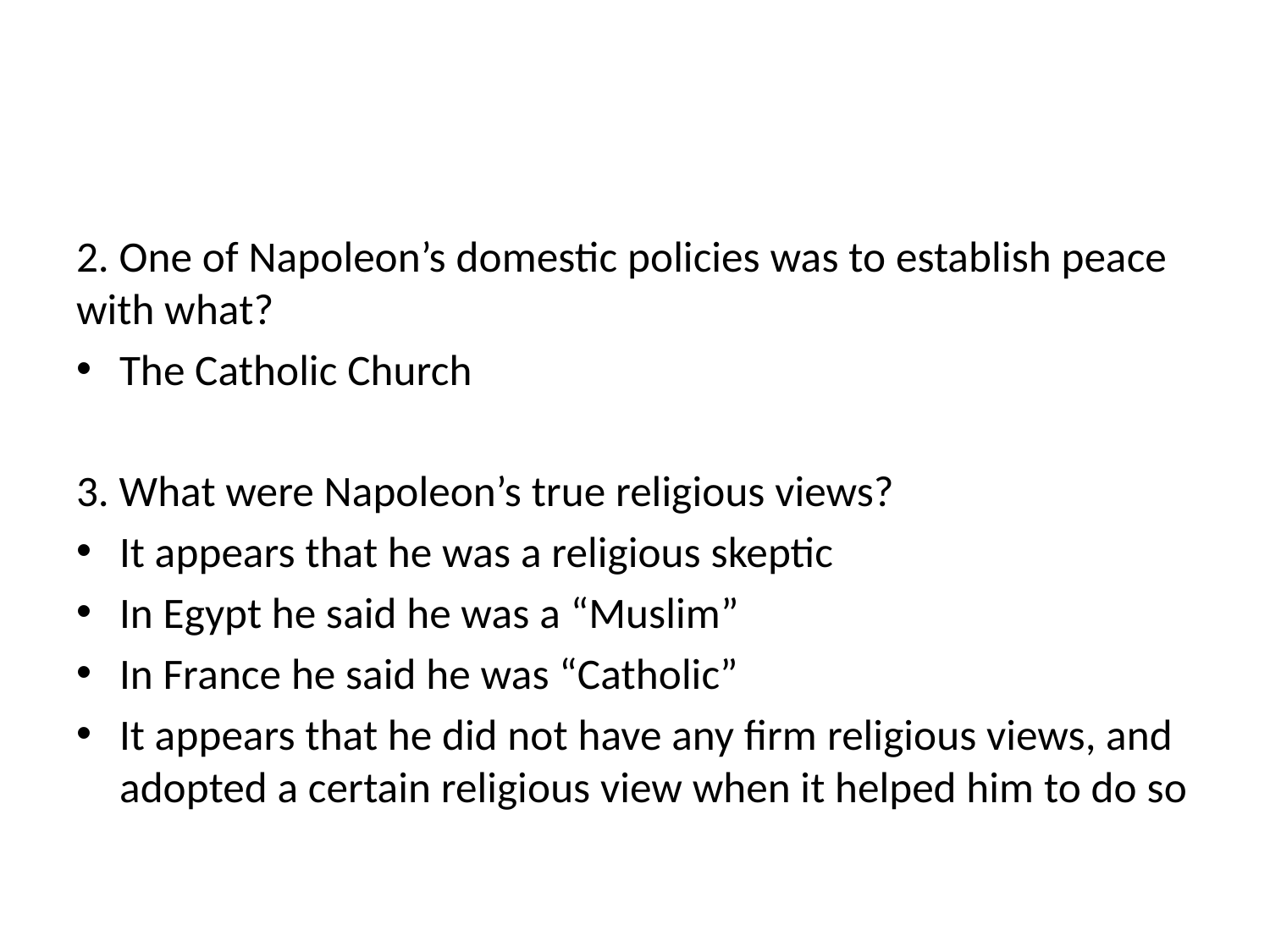

#
2. One of Napoleon’s domestic policies was to establish peace with what?
The Catholic Church

3. What were Napoleon’s true religious views?
It appears that he was a religious skeptic
In Egypt he said he was a “Muslim”
In France he said he was “Catholic”
It appears that he did not have any firm religious views, and adopted a certain religious view when it helped him to do so